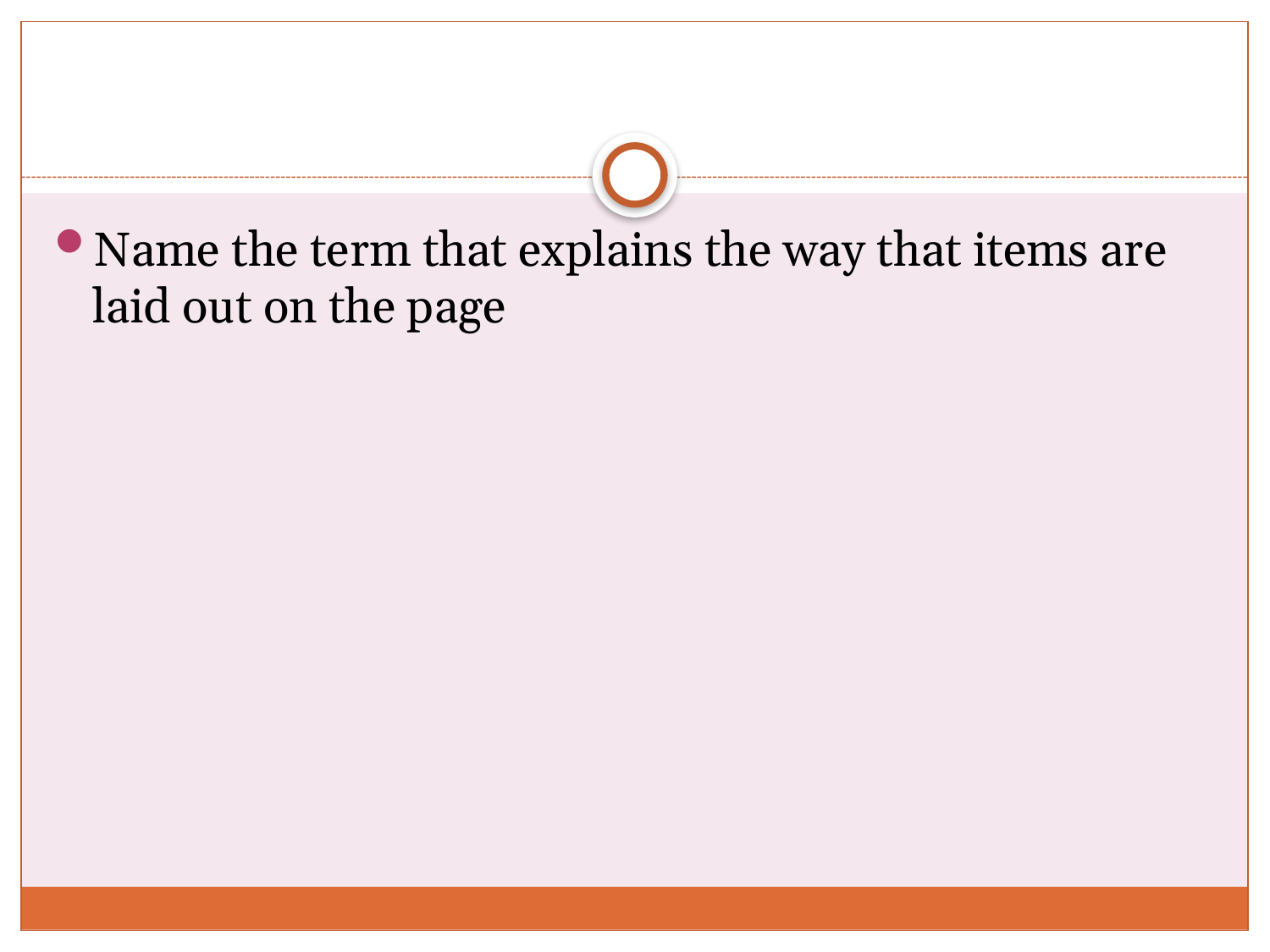

#
Name the term that explains the way that items are laid out on the page